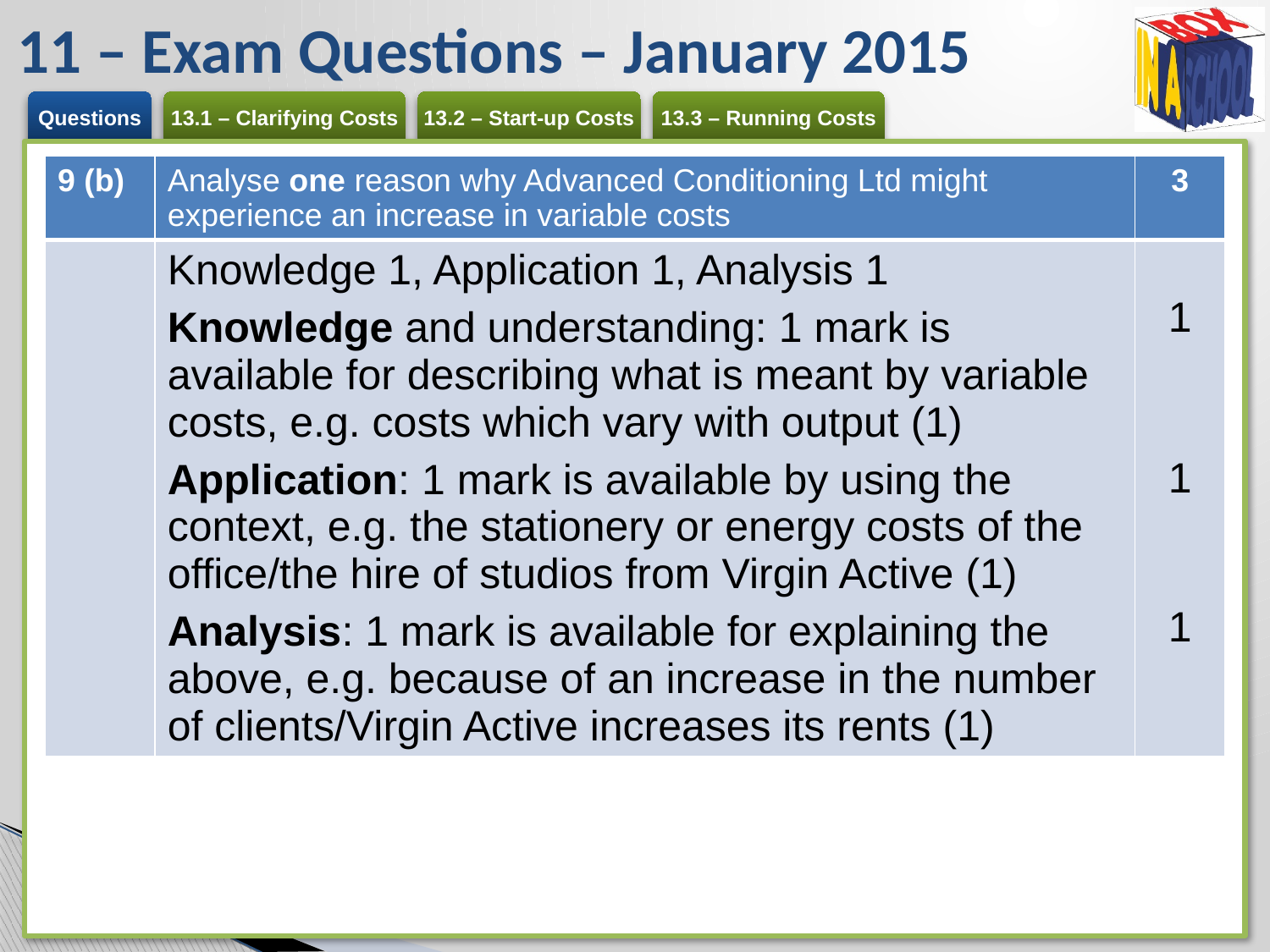

# 11 – Exam Questions – January 2015
| 9 (b) | Analyse one reason why Advanced Conditioning Ltd might experience an increase in variable costs | 3 |
| --- | --- | --- |
|  | Knowledge 1, Application 1, Analysis 1 Knowledge and understanding: 1 mark is available for describing what is meant by variable costs, e.g. costs which vary with output (1) Application: 1 mark is available by using the context, e.g. the stationery or energy costs of the office/the hire of studios from Virgin Active (1) Analysis: 1 mark is available for explaining the above, e.g. because of an increase in the number of clients/Virgin Active increases its rents (1) | 1 1 1 |